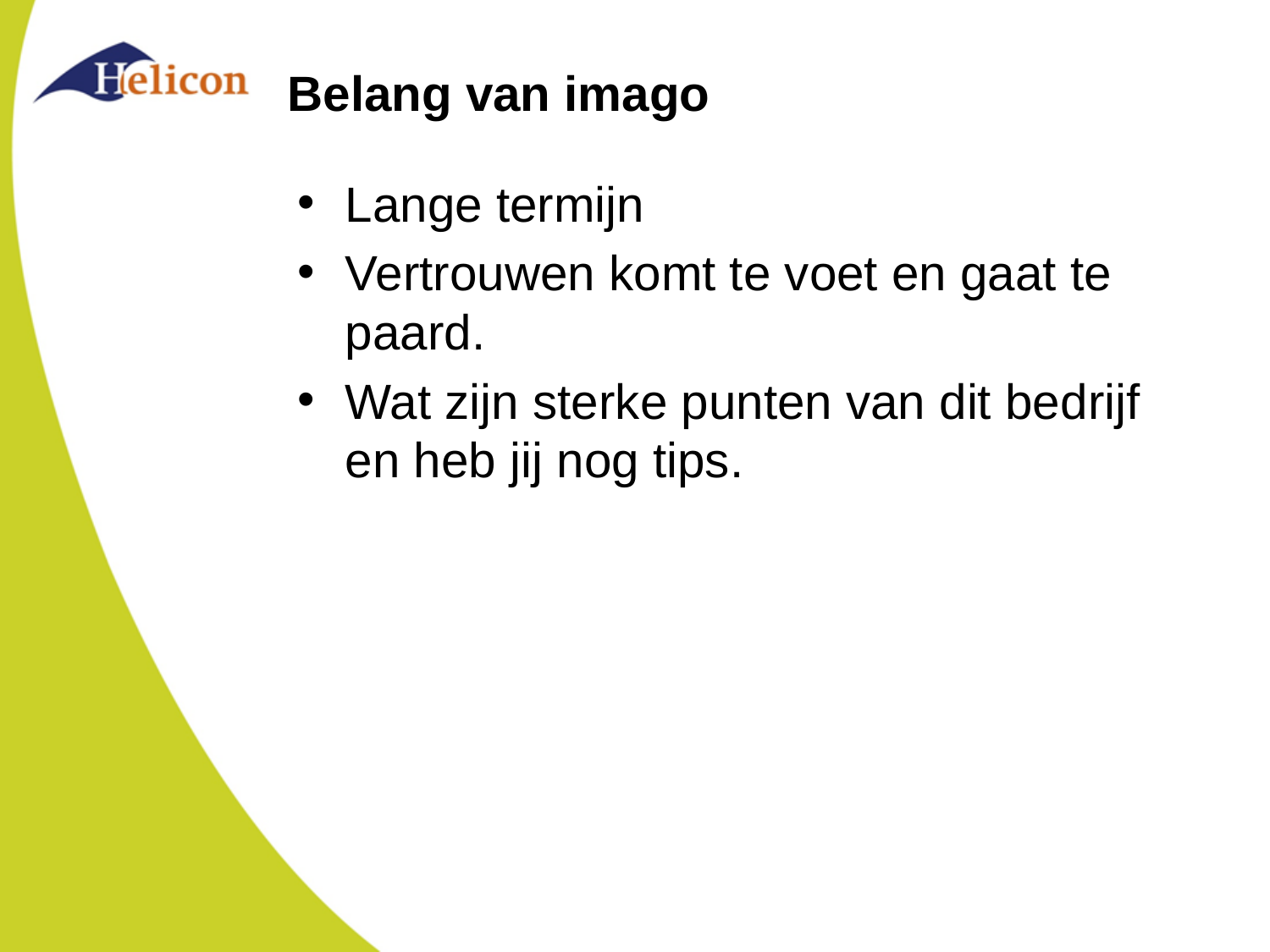

# Belang van imago
Lange termijn
Vertrouwen komt te voet en gaat te paard.
Wat zijn sterke punten van dit bedrijf en heb jij nog tips.